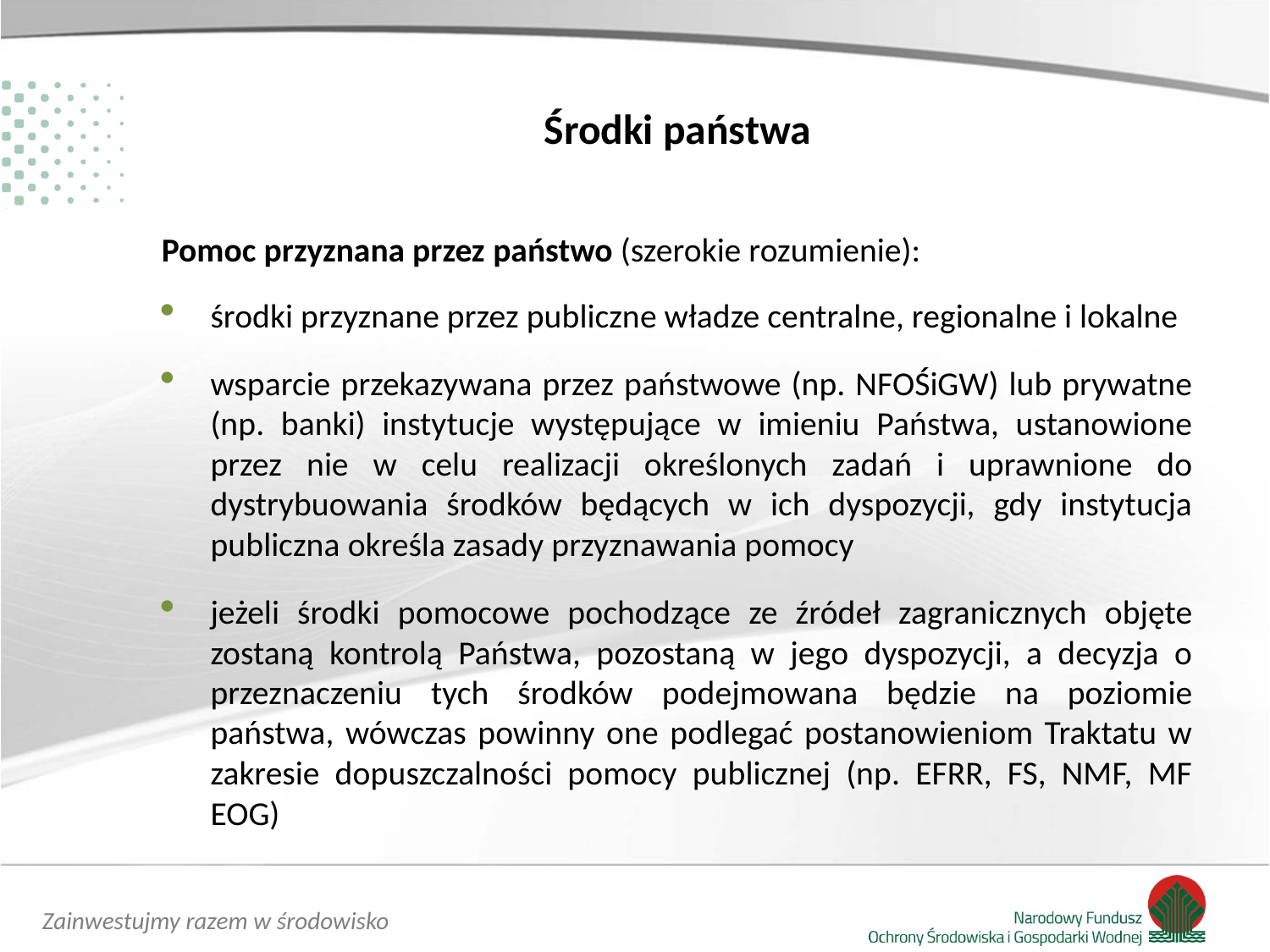

# Środki państwa
Pomoc przyznana przez państwo (szerokie rozumienie):
środki przyznane przez publiczne władze centralne, regionalne i lokalne
wsparcie przekazywana przez państwowe (np. NFOŚiGW) lub prywatne (np. banki) instytucje występujące w imieniu Państwa, ustanowione przez nie w celu realizacji określonych zadań i uprawnione do dystrybuowania środków będących w ich dyspozycji, gdy instytucja publiczna określa zasady przyznawania pomocy
jeżeli środki pomocowe pochodzące ze źródeł zagranicznych objęte zostaną kontrolą Państwa, pozostaną w jego dyspozycji, a decyzja o przeznaczeniu tych środków podejmowana będzie na poziomie państwa, wówczas powinny one podlegać postanowieniom Traktatu w zakresie dopuszczalności pomocy publicznej (np. EFRR, FS, NMF, MF EOG)